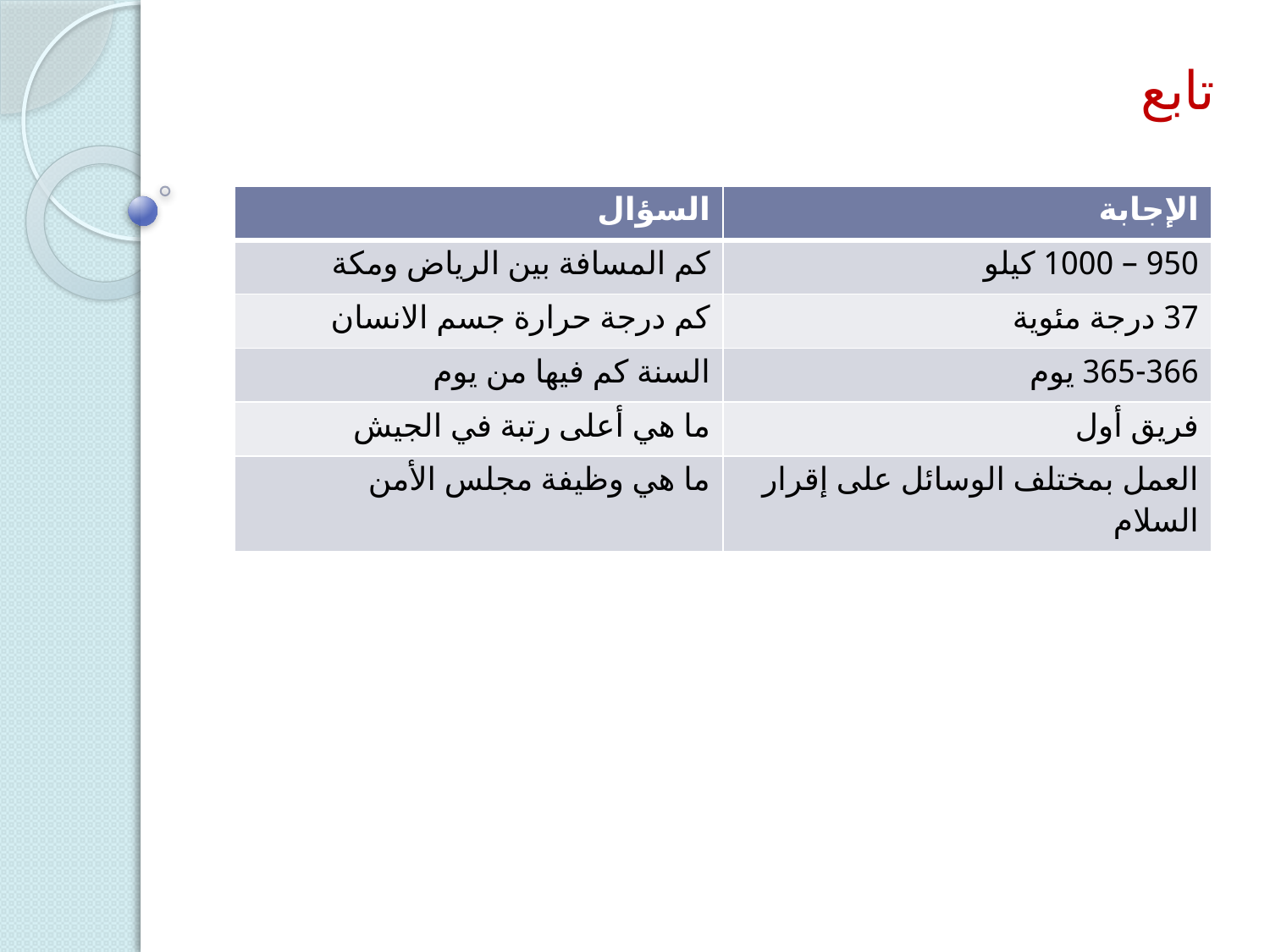

# تابع

| السؤال | الإجابة |
| --- | --- |
| كم المسافة بين الرياض ومكة | 950 – 1000 كيلو |
| كم درجة حرارة جسم الانسان | 37 درجة مئوية |
| السنة كم فيها من يوم | 365-366 يوم |
| ما هي أعلى رتبة في الجيش | فريق أول |
| ما هي وظيفة مجلس الأمن | العمل بمختلف الوسائل على إقرار السلام |